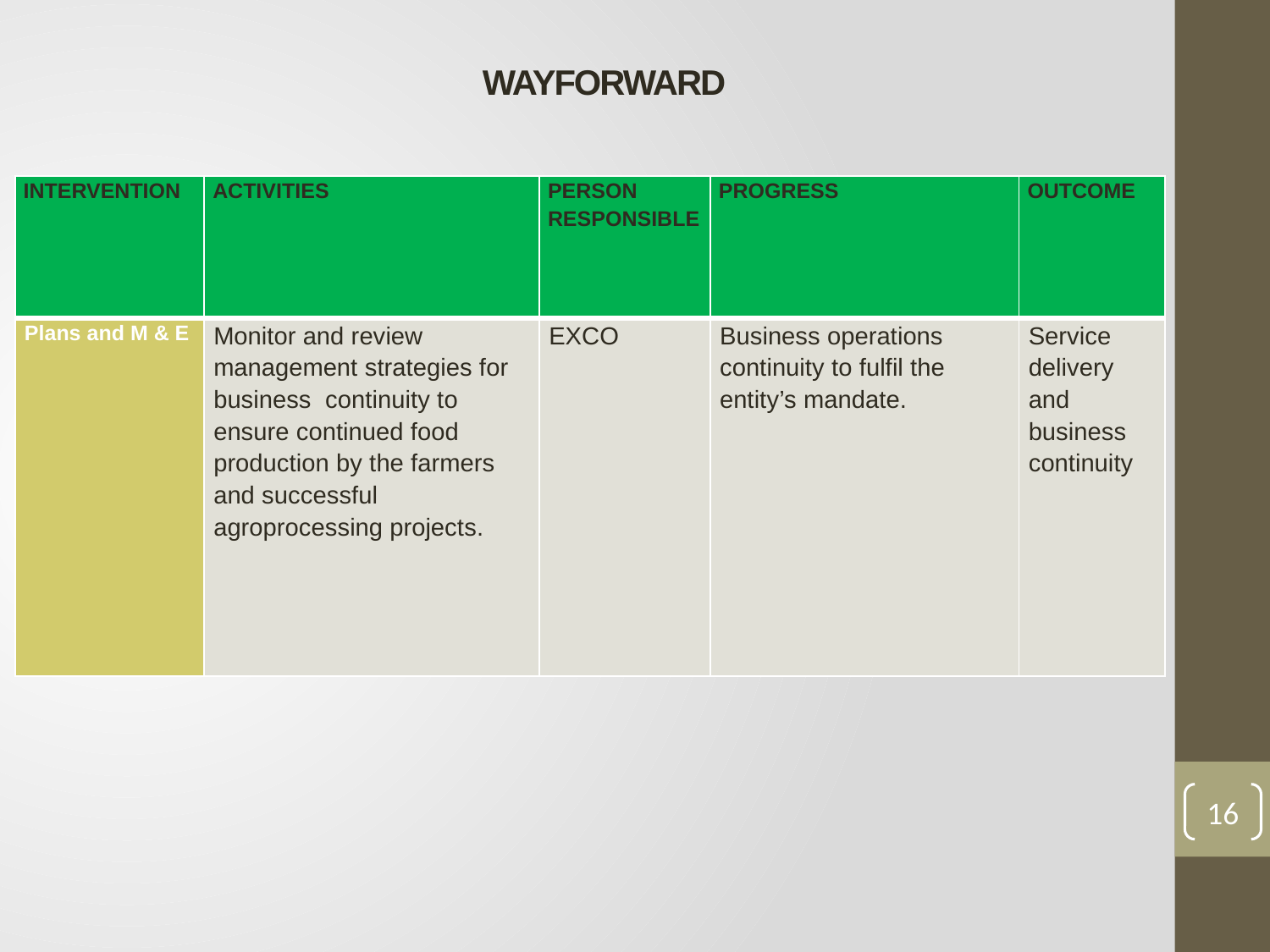

# WAYFORWARD
| INTERVENTION | ACTIVITIES | PERSON RESPONSIBLE | PROGRESS | OUTCOME |
| --- | --- | --- | --- | --- |
| Plans and M & E | Monitor and review management strategies for business continuity to ensure continued food production by the farmers and successful agroprocessing projects. | EXCO | Business operations continuity to fulfil the entity’s mandate. | Service delivery and business continuity |
16